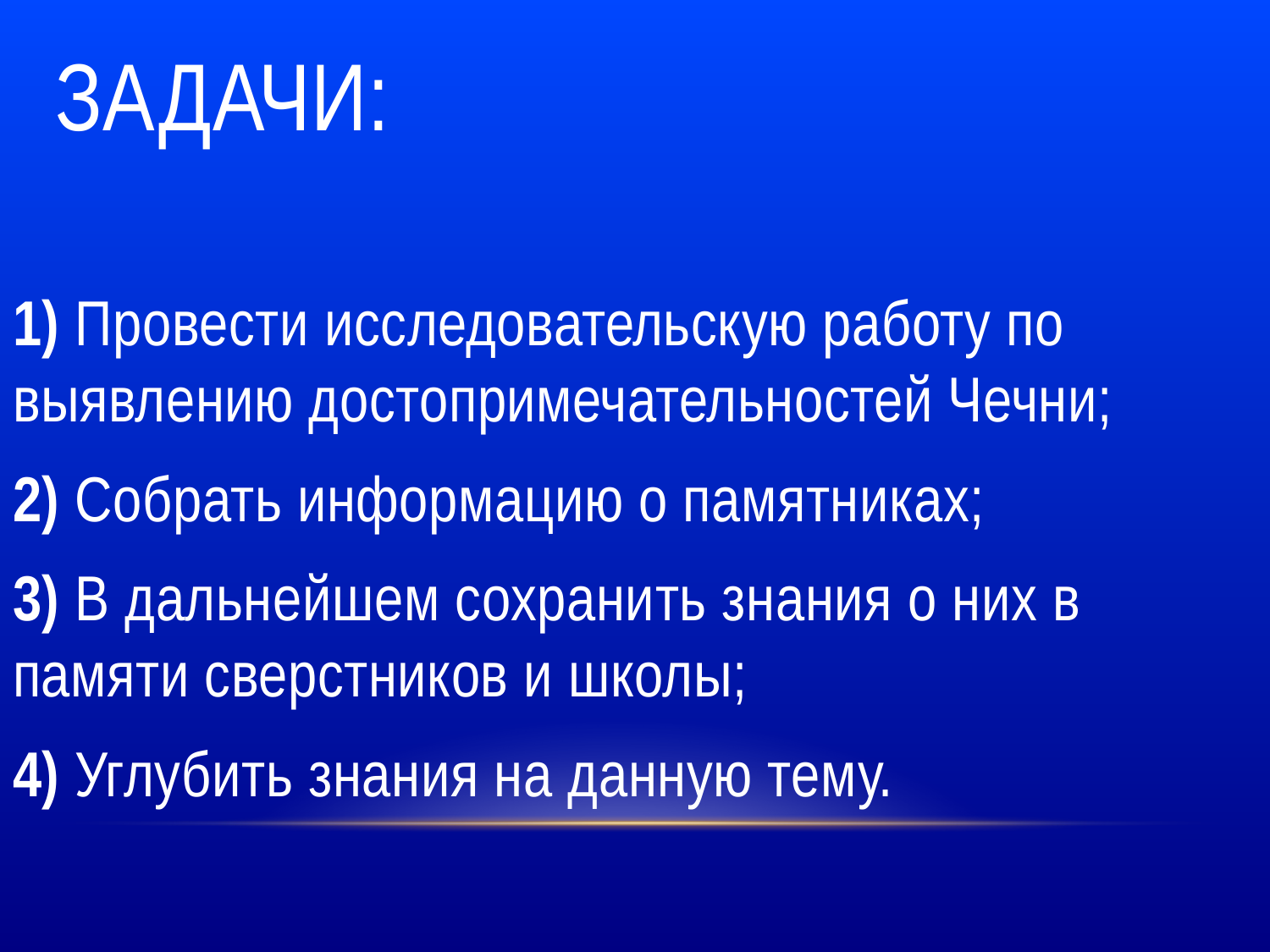

# Задачи:
1) Провести исследовательскую работу по выявлению достопримечательностей Чечни;
2) Собрать информацию о памятниках;
3) В дальнейшем сохранить знания о них в памяти сверстников и школы;
4) Углубить знания на данную тему.